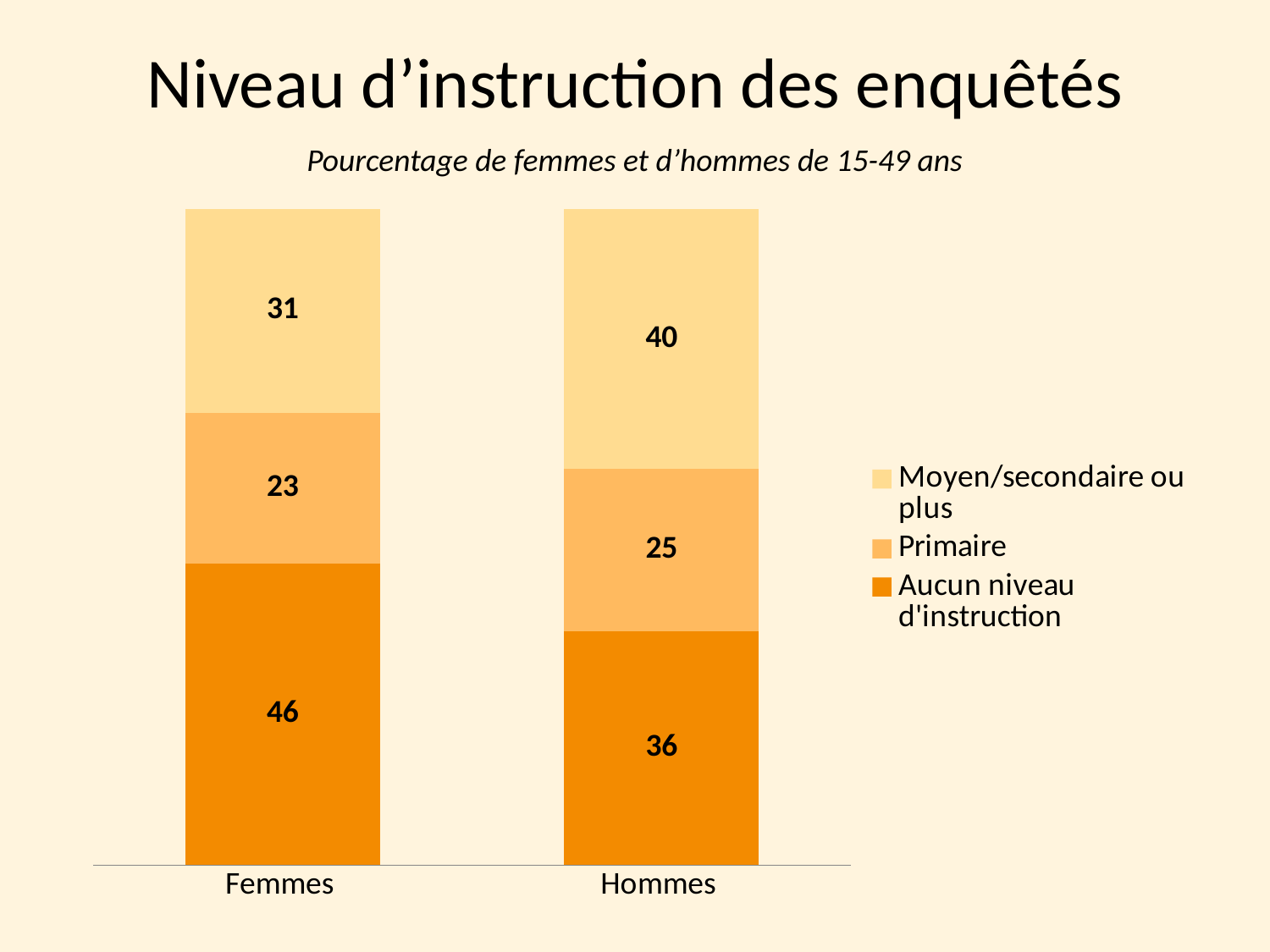

# Niveau d’instruction des enquêtés
Pourcentage de femmes et d’hommes de 15-49 ans

### Chart

| Category | Aucun niveau d'instruction | Primaire  | Moyen/secondaire ou plus |
|---|---|---|---|
| Femmes  | 46.0 | 23.0 | 31.0 |
| Hommes  | 36.0 | 25.0 | 40.0 |